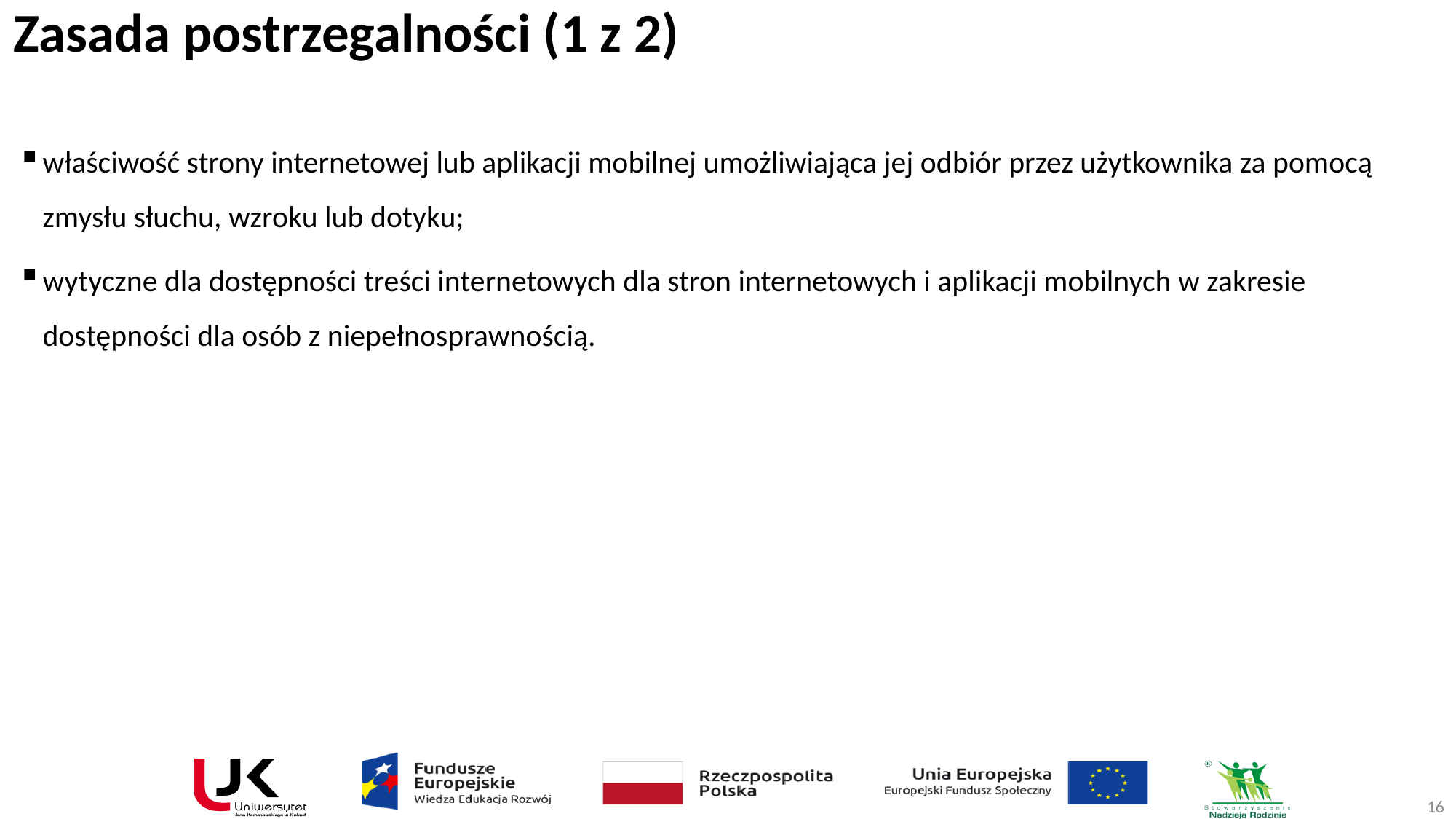

# Zasada postrzegalności (1 z 2)
właściwość strony internetowej lub aplikacji mobilnej umożliwiająca jej odbiór przez użytkownika za pomocą zmysłu słuchu, wzroku lub dotyku;
wytyczne dla dostępności treści internetowych dla stron internetowych i aplikacji mobilnych w zakresie dostępności dla osób z niepełnosprawnością.
16